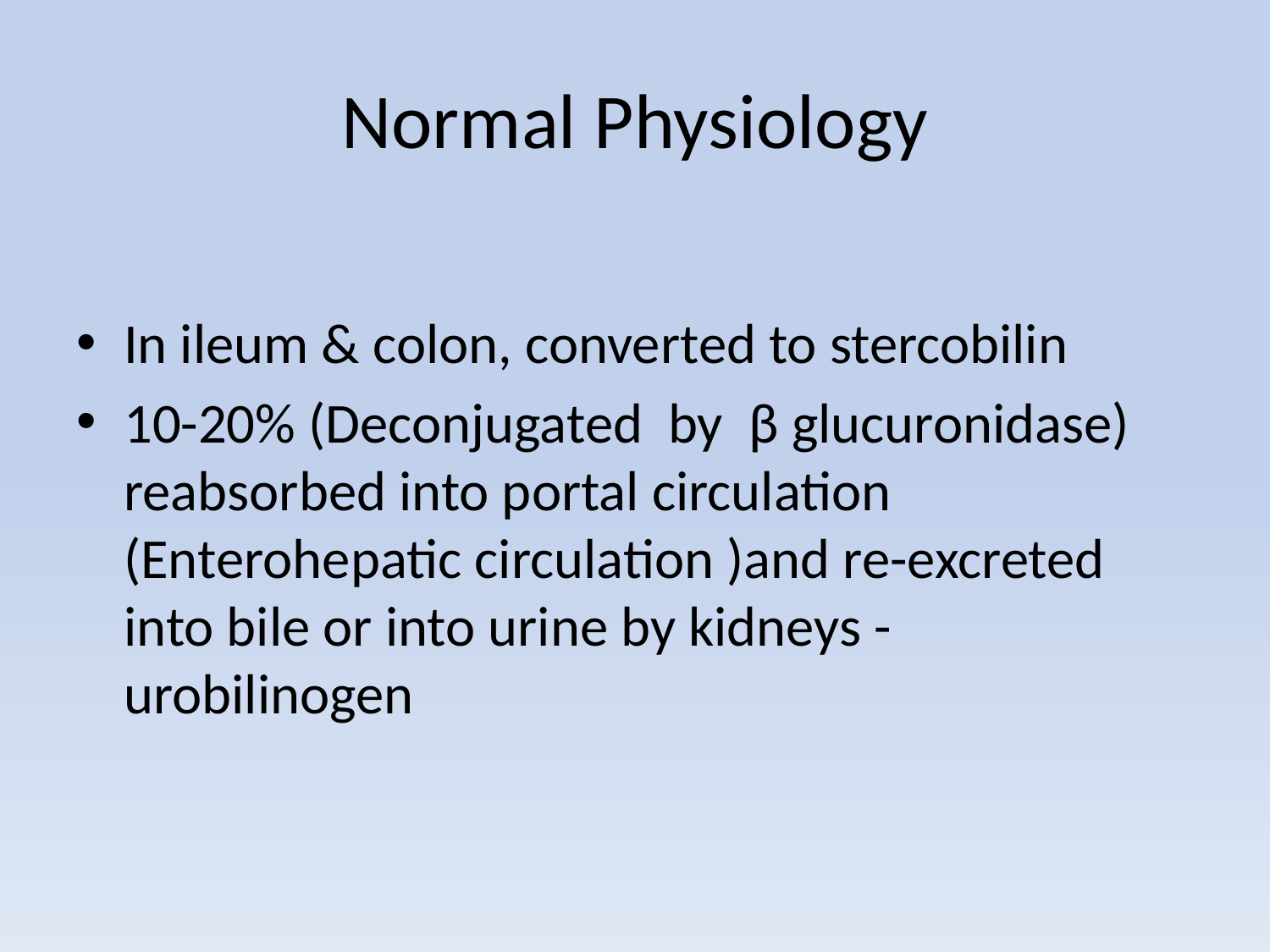

# Normal Physiology

In ileum & colon, converted to stercobilin
10-20% (Deconjugated  by  β glucuronidase) reabsorbed into portal circulation (Enterohepatic circulation )and re-excreted into bile or into urine by kidneys - urobilinogen